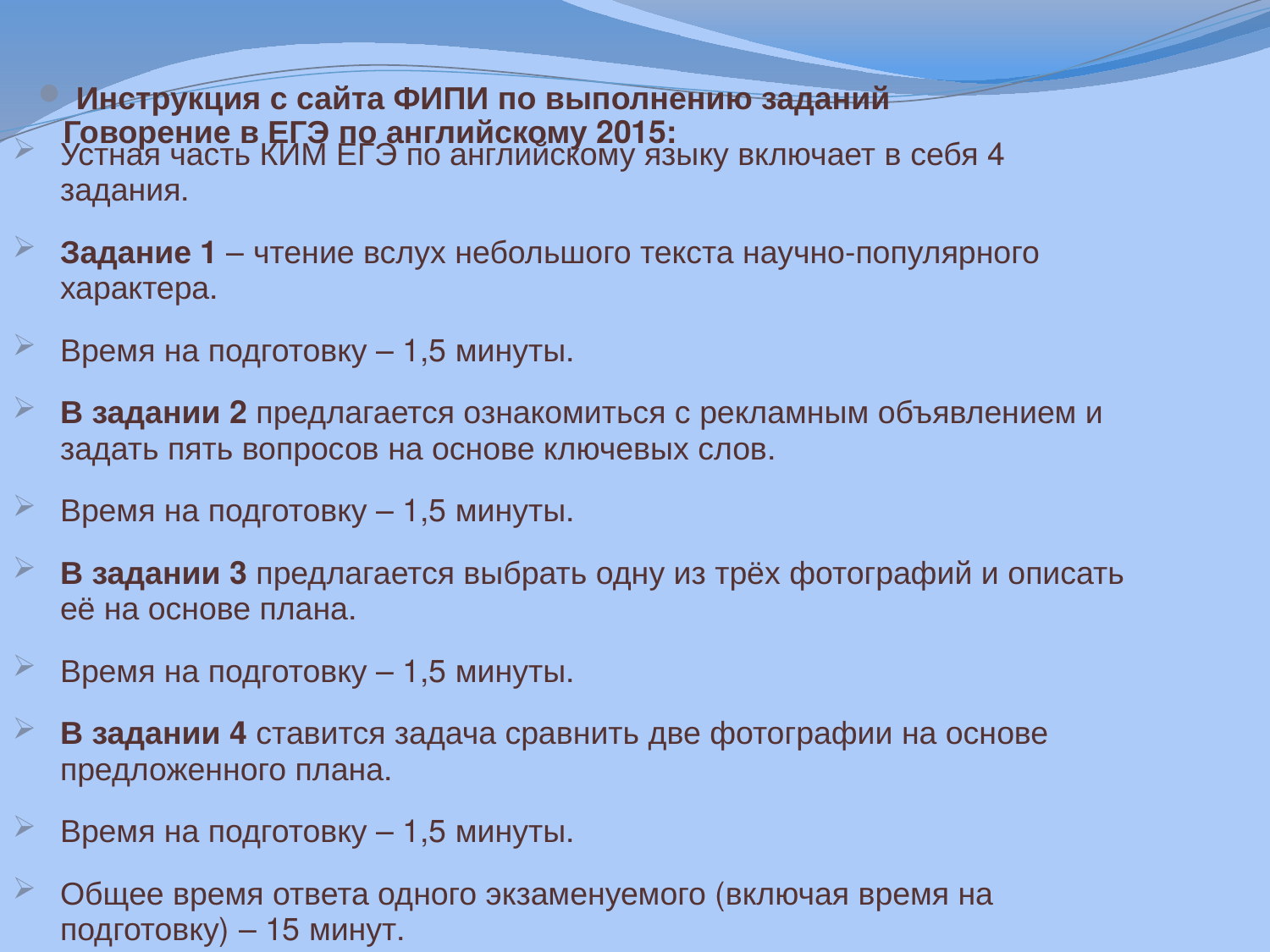

# Говорение в ЕГЭ по английскому 2015:
Инструкция с сайта ФИПИ по выполнению заданий
Устная часть КИМ ЕГЭ по английскому языку включает в себя 4 задания.
Задание 1 – чтение вслух небольшого текста научно-популярного характера.
Время на подготовку – 1,5 минуты.
В задании 2 предлагается ознакомиться с рекламным объявлением и задать пять вопросов на основе ключевых слов.
Время на подготовку – 1,5 минуты.
В задании 3 предлагается выбрать одну из трёх фотографий и описать её на основе плана.
Время на подготовку – 1,5 минуты.
В задании 4 ставится задача сравнить две фотографии на основе предложенного плана.
Время на подготовку – 1,5 минуты.
Общее время ответа одного экзаменуемого (включая время на подготовку) – 15 минут.